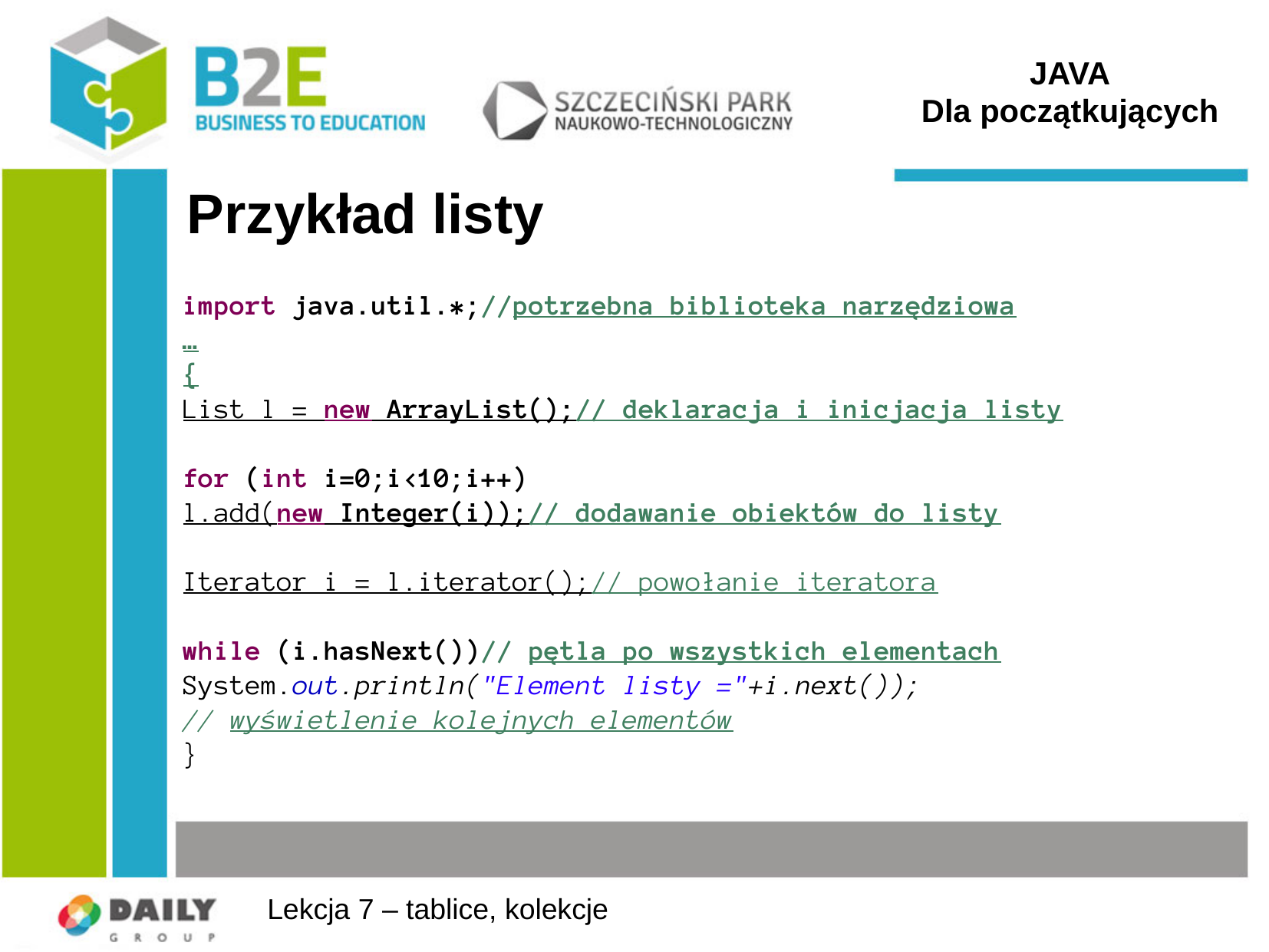

JAVA
Dla początkujących
# Przykład listy
import java.util.*;//potrzebna biblioteka narzędziowa
…
{
List l = new ArrayList();// deklaracja i inicjacja listy

for (int i=0;i<10;i++)
l.add(new Integer(i));// dodawanie obiektów do listy

Iterator i = l.iterator();// powołanie iteratora

while (i.hasNext())// pętla po wszystkich elementach
System.out.println("Element listy ="+i.next());
// wyświetlenie kolejnych elementów
}
Lekcja 7 – tablice, kolekcje